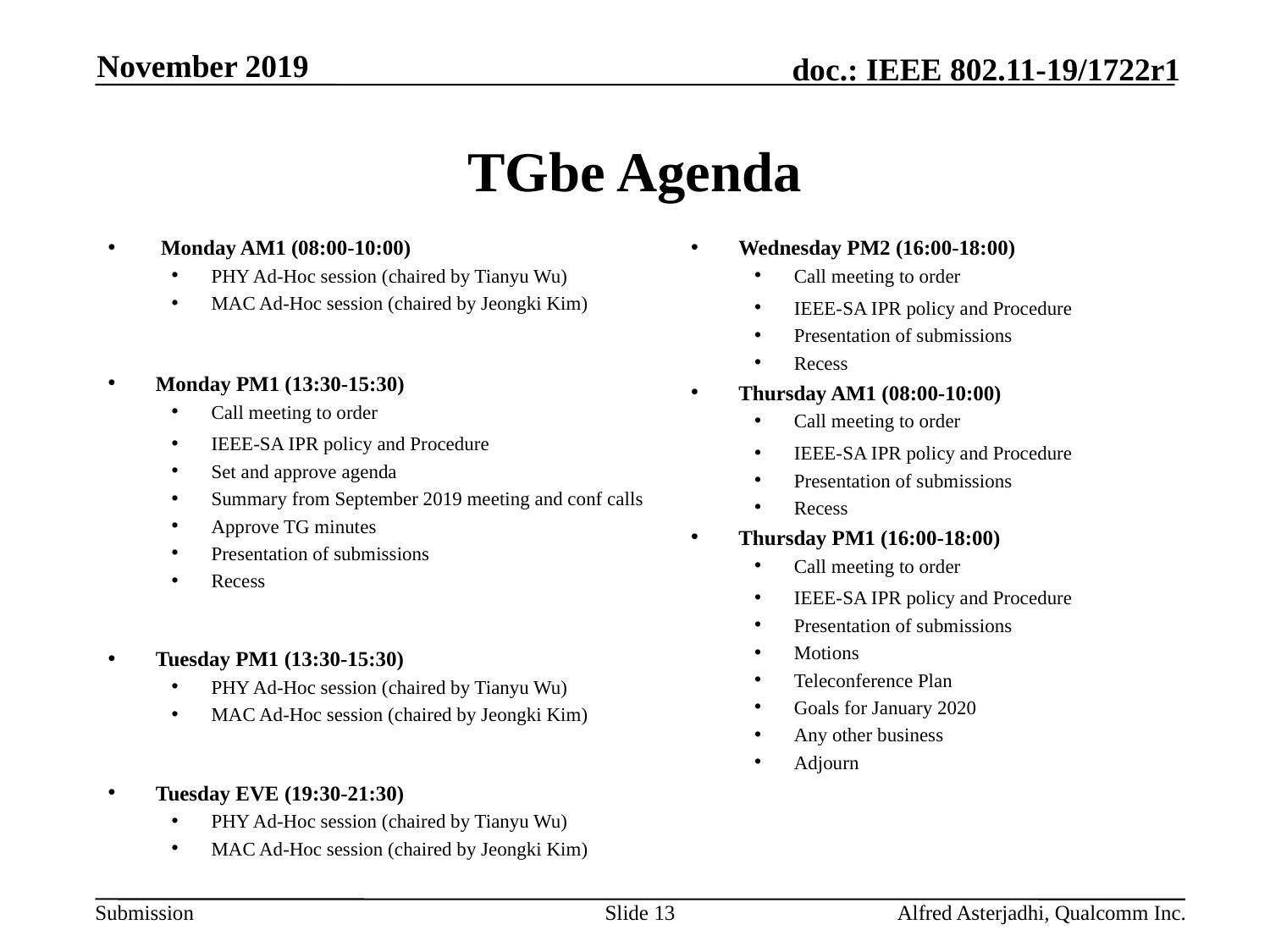

November 2019
# TGbe Agenda
Wednesday PM2 (16:00-18:00)
Call meeting to order
IEEE-SA IPR policy and Procedure
Presentation of submissions
Recess
Thursday AM1 (08:00-10:00)
Call meeting to order
IEEE-SA IPR policy and Procedure
Presentation of submissions
Recess
Thursday PM1 (16:00-18:00)
Call meeting to order
IEEE-SA IPR policy and Procedure
Presentation of submissions
Motions
Teleconference Plan
Goals for January 2020
Any other business
Adjourn
 Monday AM1 (08:00-10:00)
PHY Ad-Hoc session (chaired by Tianyu Wu)
MAC Ad-Hoc session (chaired by Jeongki Kim)

Monday PM1 (13:30-15:30)
Call meeting to order
IEEE-SA IPR policy and Procedure
Set and approve agenda
Summary from September 2019 meeting and conf calls
Approve TG minutes
Presentation of submissions
Recess

Tuesday PM1 (13:30-15:30)
PHY Ad-Hoc session (chaired by Tianyu Wu)
MAC Ad-Hoc session (chaired by Jeongki Kim)

Tuesday EVE (19:30-21:30)
PHY Ad-Hoc session (chaired by Tianyu Wu)
MAC Ad-Hoc session (chaired by Jeongki Kim)

Slide 13
Alfred Asterjadhi, Qualcomm Inc.